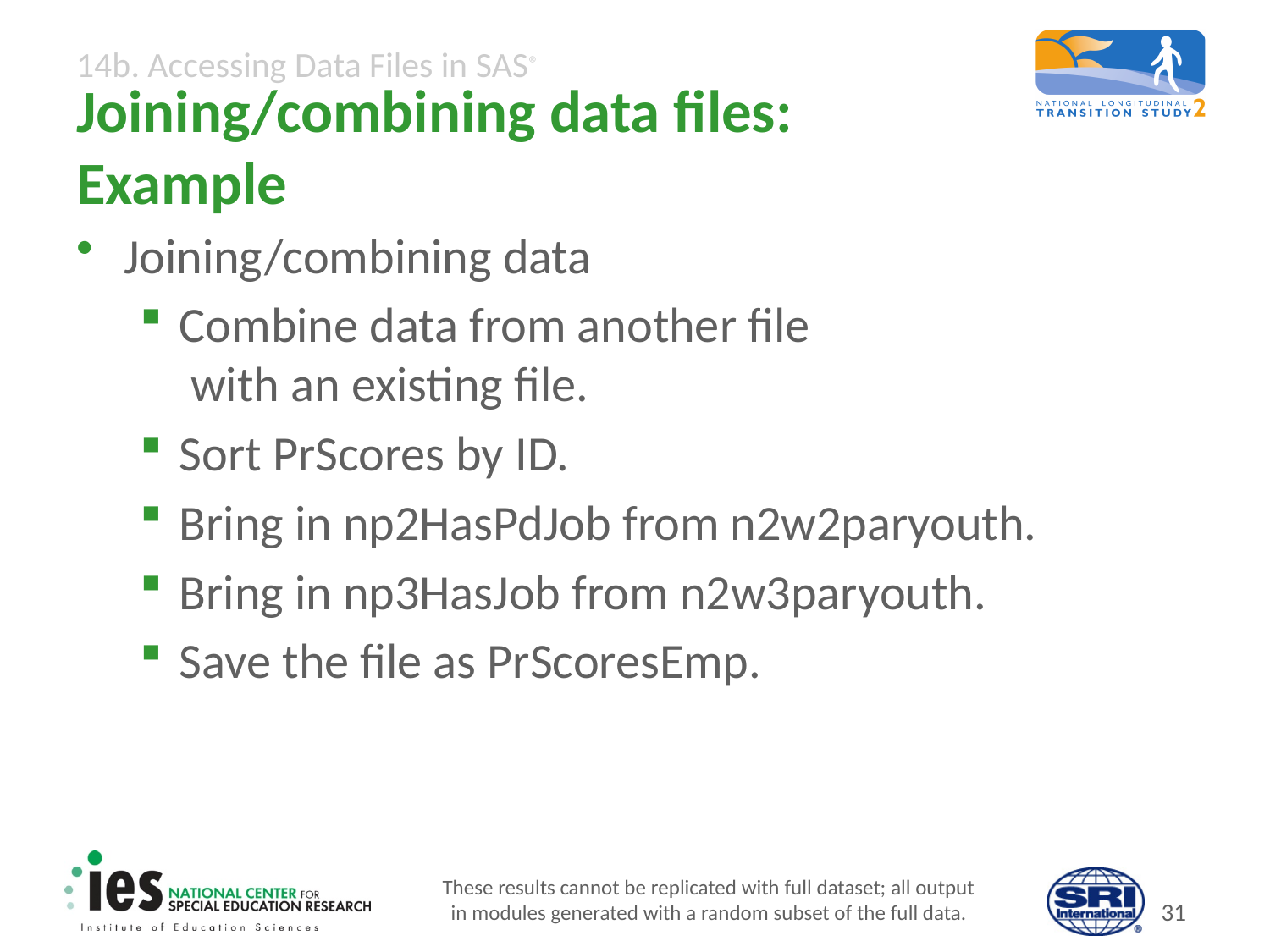

# Joining/combining data files: Example
Joining/combining data
Combine data from another file
 with an existing file.
Sort PrScores by ID.
Bring in np2HasPdJob from n2w2paryouth.
Bring in np3HasJob from n2w3paryouth.
Save the file as PrScoresEmp.
These results cannot be replicated with full dataset; all output
in modules generated with a random subset of the full data.
31